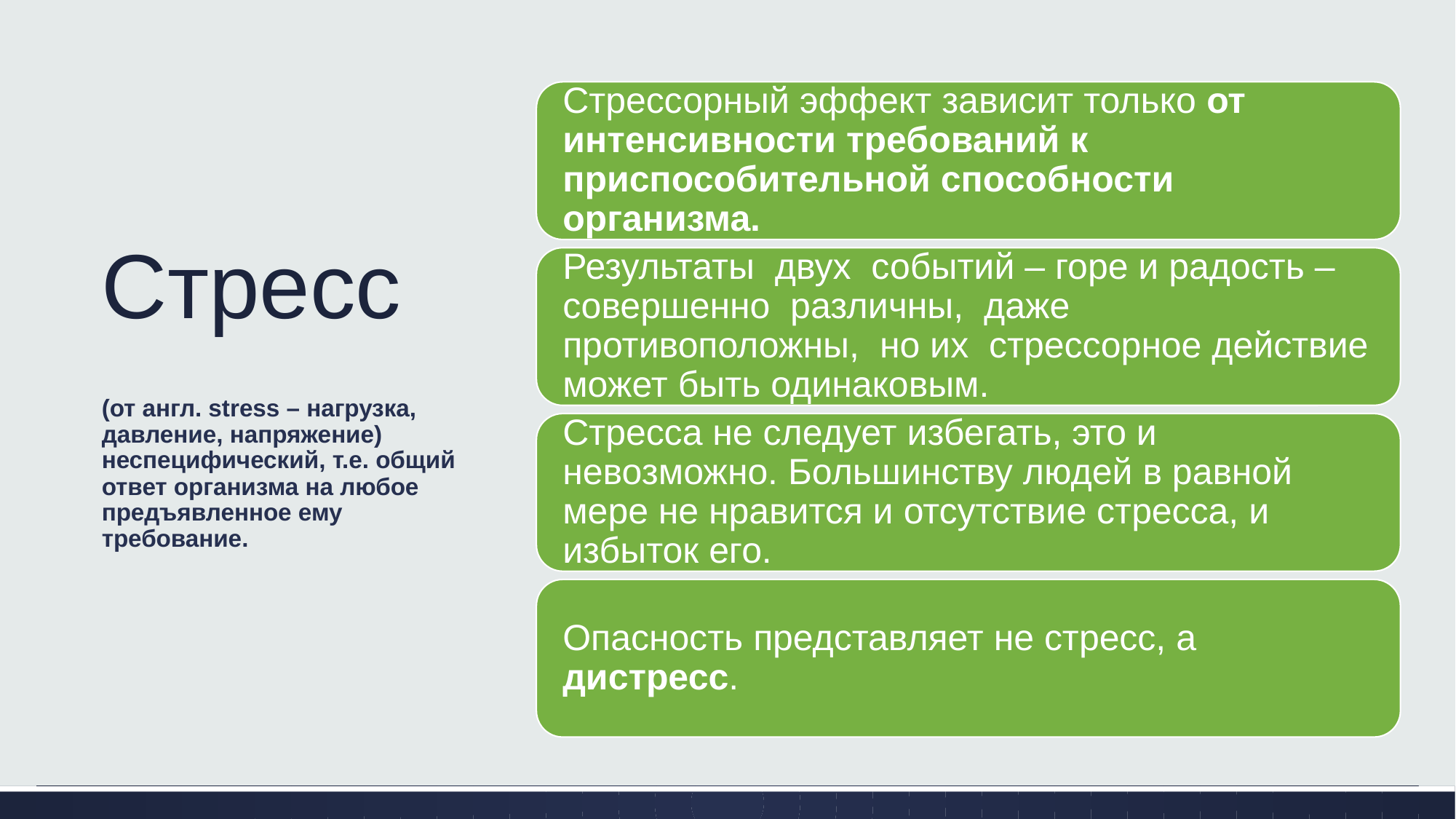

Стрессорный эффект зависит только от интенсивности требований к приспособительной способности организма.
Результаты  двух  событий – горе и радость – совершенно  различны,  даже противоположны,  но их  стрессорное действие может быть одинаковым.
Стресса не следует избегать, это и невозможно. Большинству людей в равной мере не нравится и отсутствие стресса, и избыток его.
Опасность представляет не стресс, а дистресс.
# Стресс
(от англ. stress – нагрузка, давление, напряжение) неспецифический, т.е. общий ответ организма на любое предъявленное ему требование.